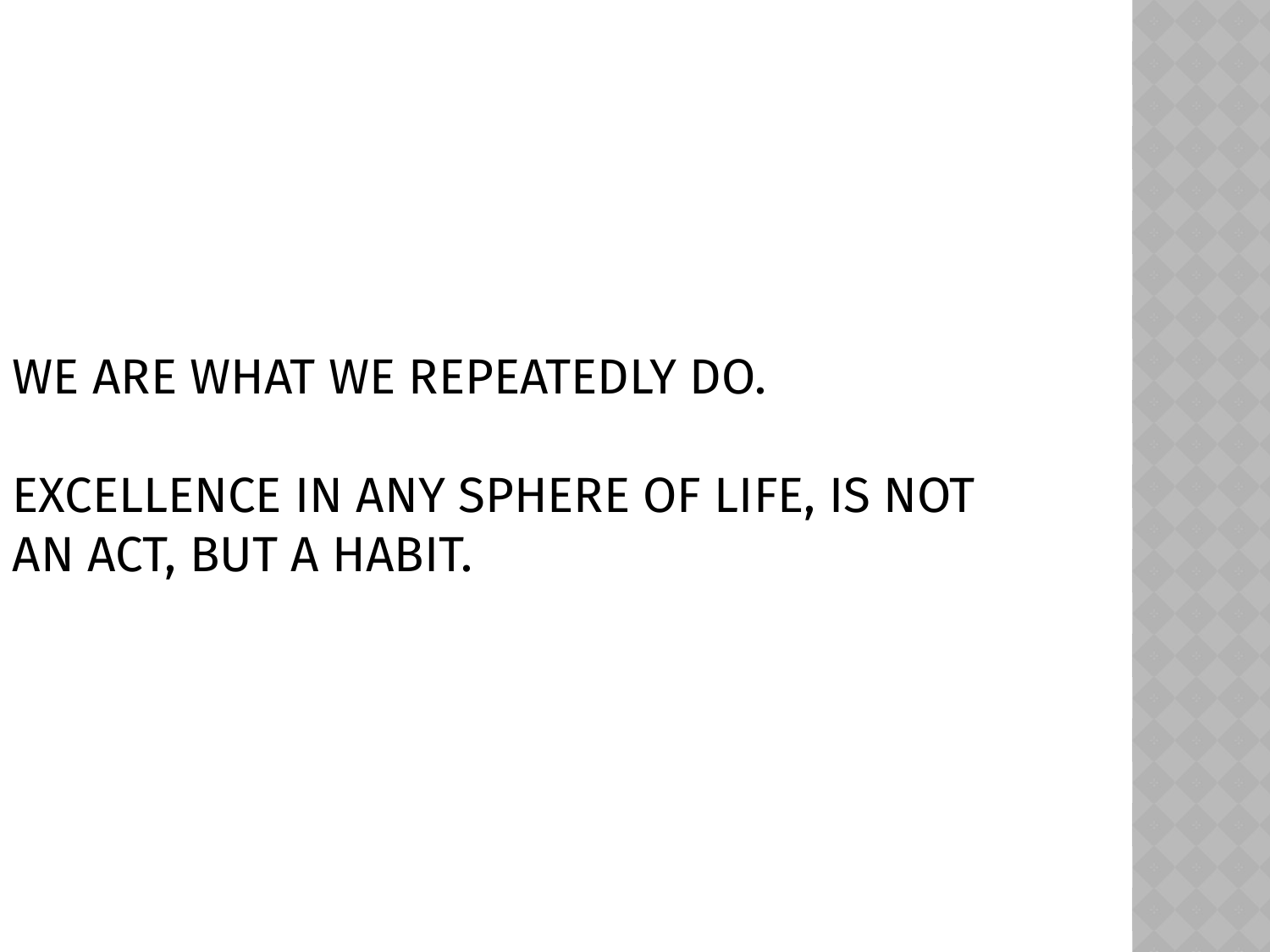

WE ARE WHAT WE REPEATEDLY DO.

EXCELLENCE IN ANY SPHERE OF LIFE, IS NOT AN ACT, BUT A HABIT.